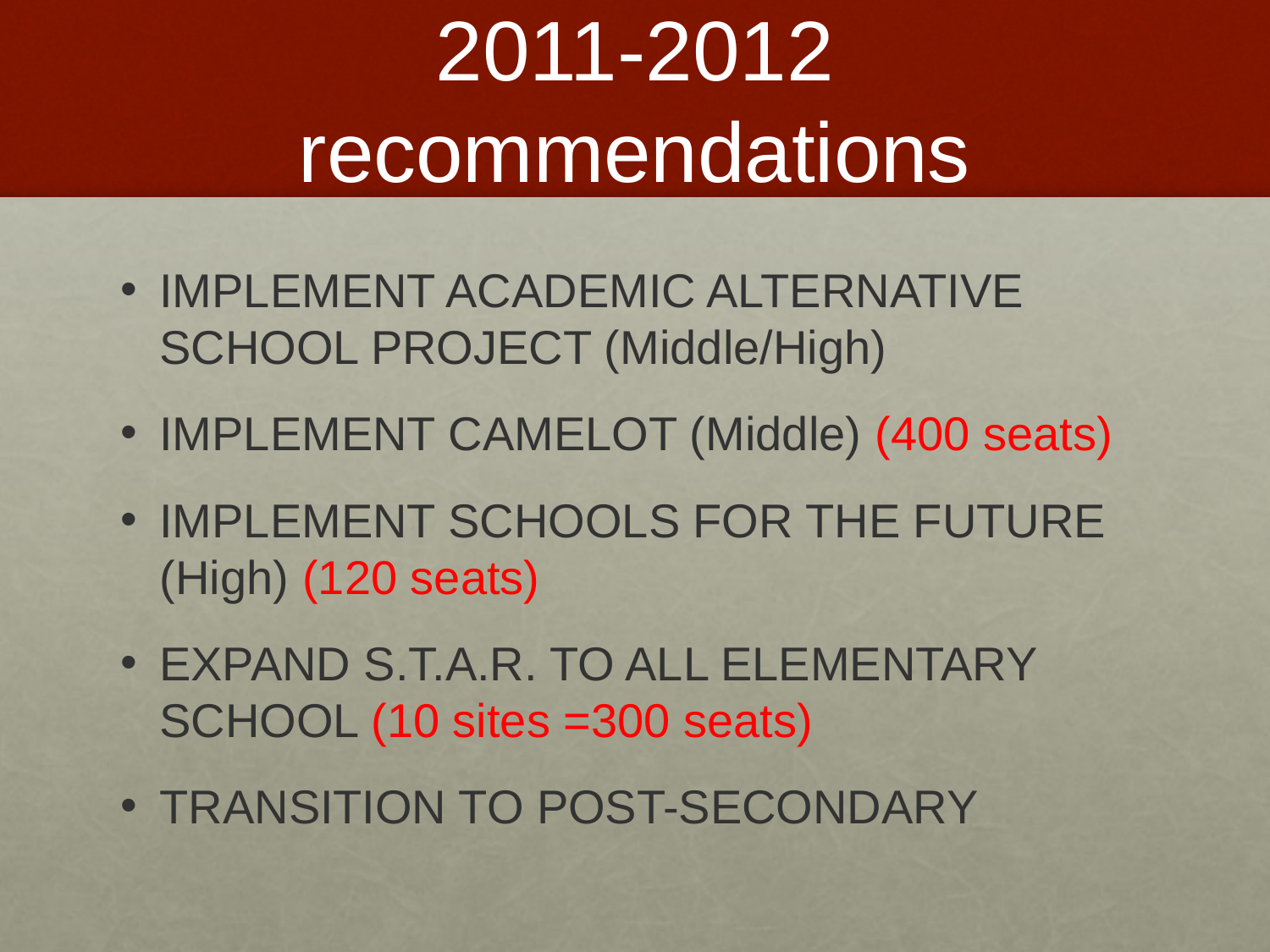

# 2011-2012 recommendations
IMPLEMENT ACADEMIC ALTERNATIVE SCHOOL PROJECT (Middle/High)
IMPLEMENT CAMELOT (Middle) (400 seats)
IMPLEMENT SCHOOLS FOR THE FUTURE (High) (120 seats)
EXPAND S.T.A.R. TO ALL ELEMENTARY SCHOOL (10 sites =300 seats)
TRANSITION TO POST-SECONDARY